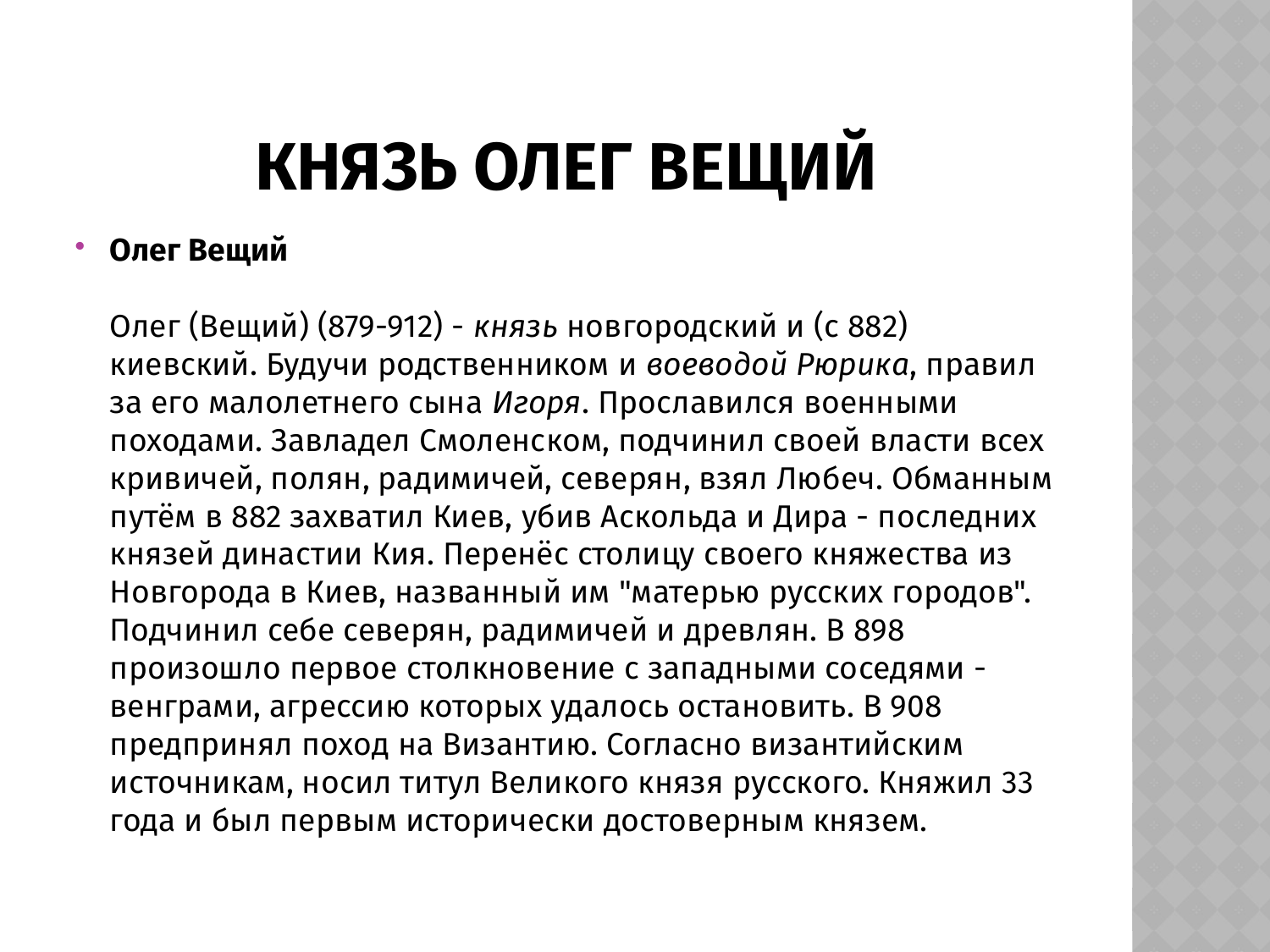

# Князь Олег Вещий
Олег Вещий
Олег (Вещий) (879-912) - князь новгородский и (с 882) киевский. Будучи родственником и воеводой Рюрика, правил за его малолетнего сына Игоря. Прославился военными походами. Завладел Смоленском, подчинил своей власти всех кривичей, полян, радимичей, северян, взял Любеч. Обманным путём в 882 захватил Киев, убив Аскольда и Дира - последних князей династии Кия. Перенёс столицу своего княжества из Новгорода в Киев, названный им "матерью русских городов". Подчинил себе северян, радимичей и древлян. В 898 произошло первое столкновение с западными соседями - венграми, агрессию которых удалось остановить. В 908 предпринял поход на Византию. Согласно византийским источникам, носил титул Великого князя русского. Княжил 33 года и был первым исторически достоверным князем.